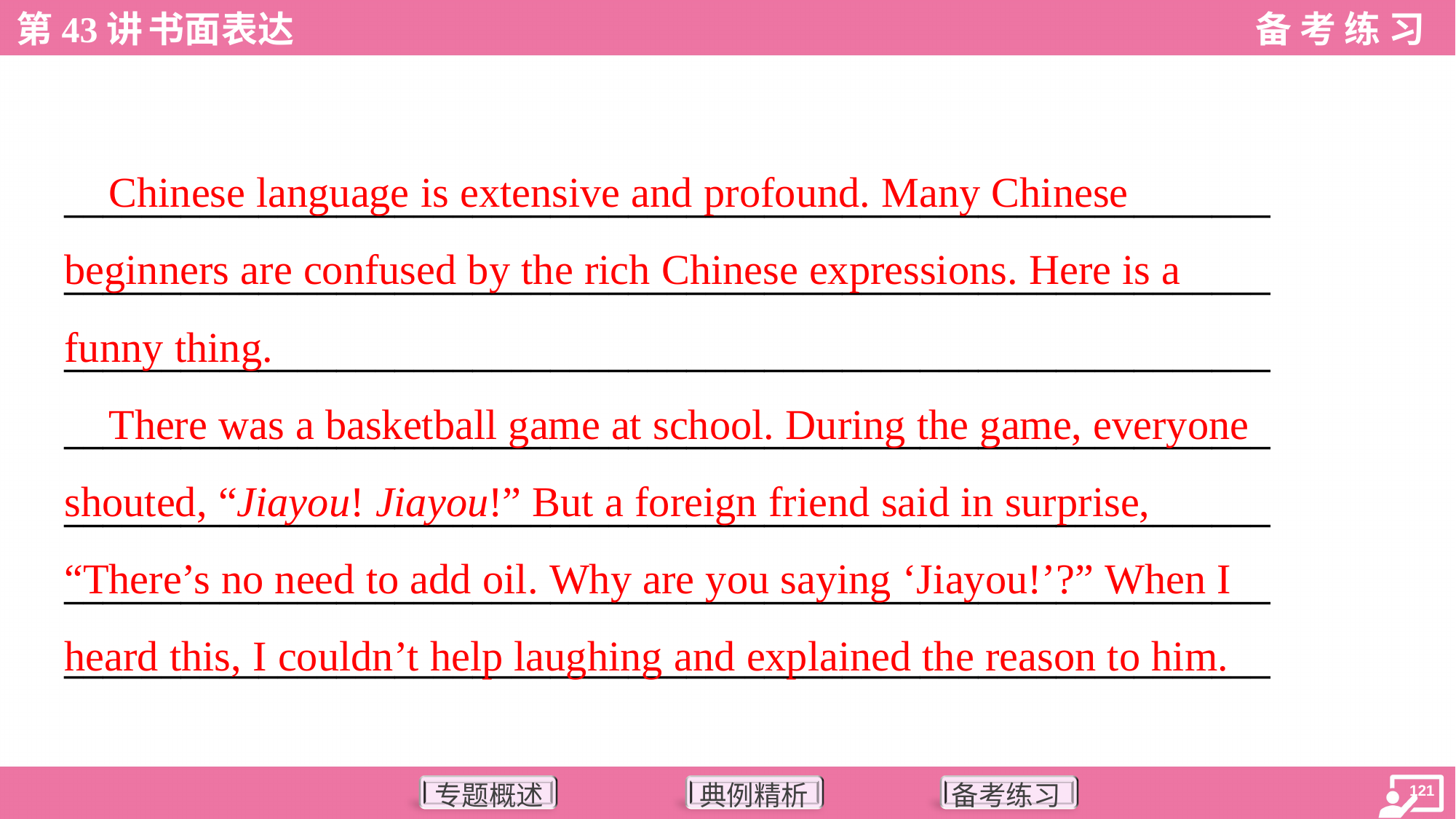

Chinese language is extensive and profound. Many Chinese
beginners are confused by the rich Chinese expressions. Here is a
funny thing.
    There was a basketball game at school. During the game, everyone
shouted, “Jiayou! Jiayou!” But a foreign friend said in surprise,
“There’s no need to add oil. Why are you saying ‘Jiayou!’?” When I
heard this, I couldn’t help laughing and explained the reason to him.

______________________________________________________________
______________________________________________________________
______________________________________________________________
______________________________________________________________
______________________________________________________________
______________________________________________________________
______________________________________________________________